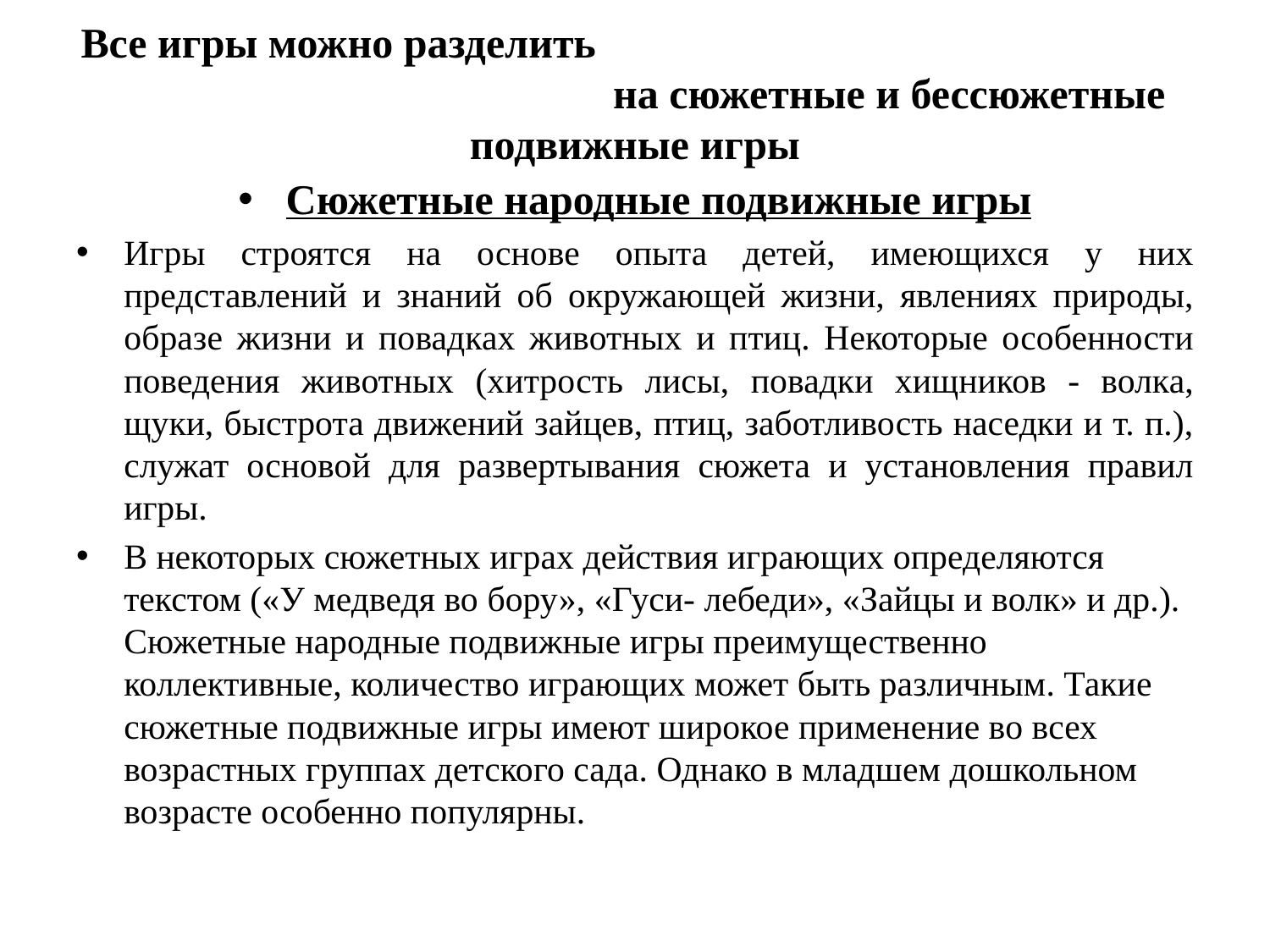

# Все игры можно разделить                                                                                                          на сюжетные и бессюжетные  подвижные игры
Сюжетные народные подвижные игры
Игры строятся на основе опыта детей, имеющихся у них представлений и знаний об окружающей жизни, явлениях природы, образе жизни и повадках животных и птиц. Некоторые особенности поведения животных (хитрость лисы, повадки хищников - волка, щуки, быстрота движений зайцев, птиц, заботливость наседки и т. п.), служат основой для развертывания сюжета и установления правил игры.
В некоторых сюжетных играх действия играющих определяются текстом («У медведя во бору», «Гуси- лебеди», «Зайцы и волк» и др.). Сюжетные народные подвижные игры преимущественно коллективные, количество играющих может быть различным. Такие сюжетные подвижные игры имеют широкое применение во всех возрастных группах детского сада. Однако в младшем дошкольном возрасте особенно популярны.